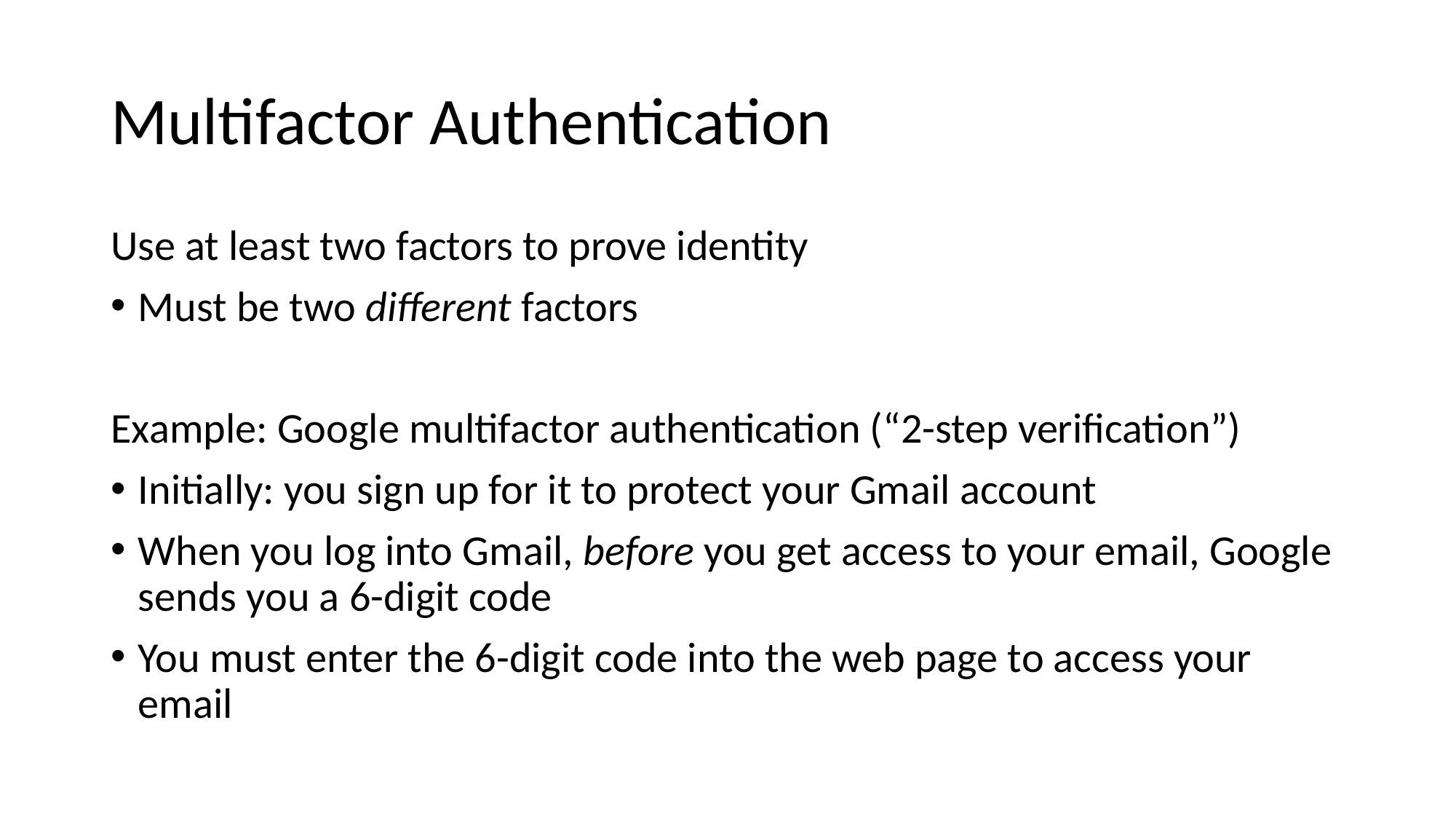

# Multifactor Authentication
Use at least two factors to prove identity
Must be two different factors

Example: Google multifactor authentication (“2-step verification”)
Initially: you sign up for it to protect your Gmail account
When you log into Gmail, before you get access to your email, Google sends you a 6-digit code
You must enter the 6-digit code into the web page to access your email